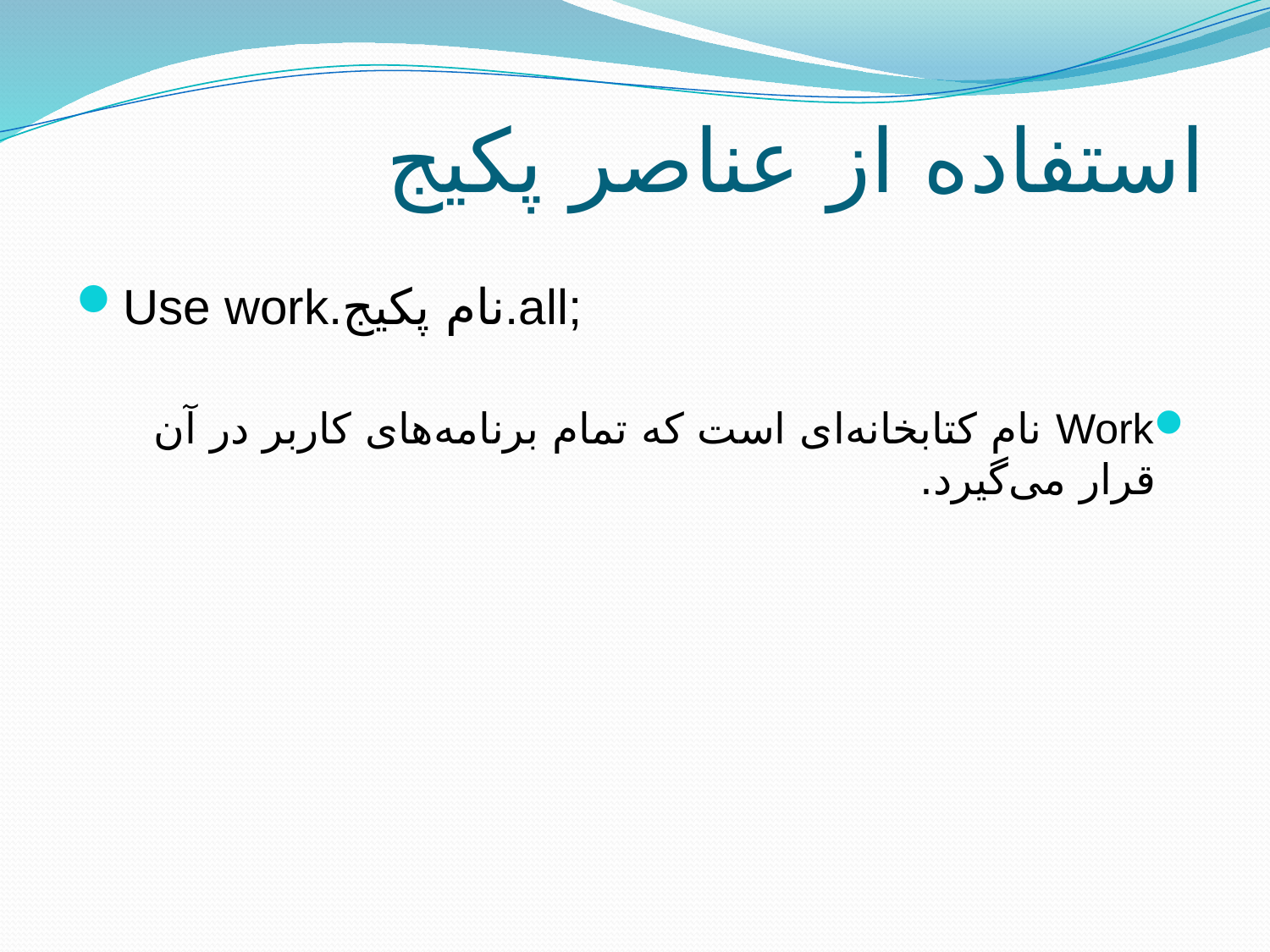

# استفاده از عناصر پکیج
Use work.نام پکیج.all;

Work نام کتابخانه‌ای است که تمام برنامه‌های کاربر در آن قرار می‌گیرد.